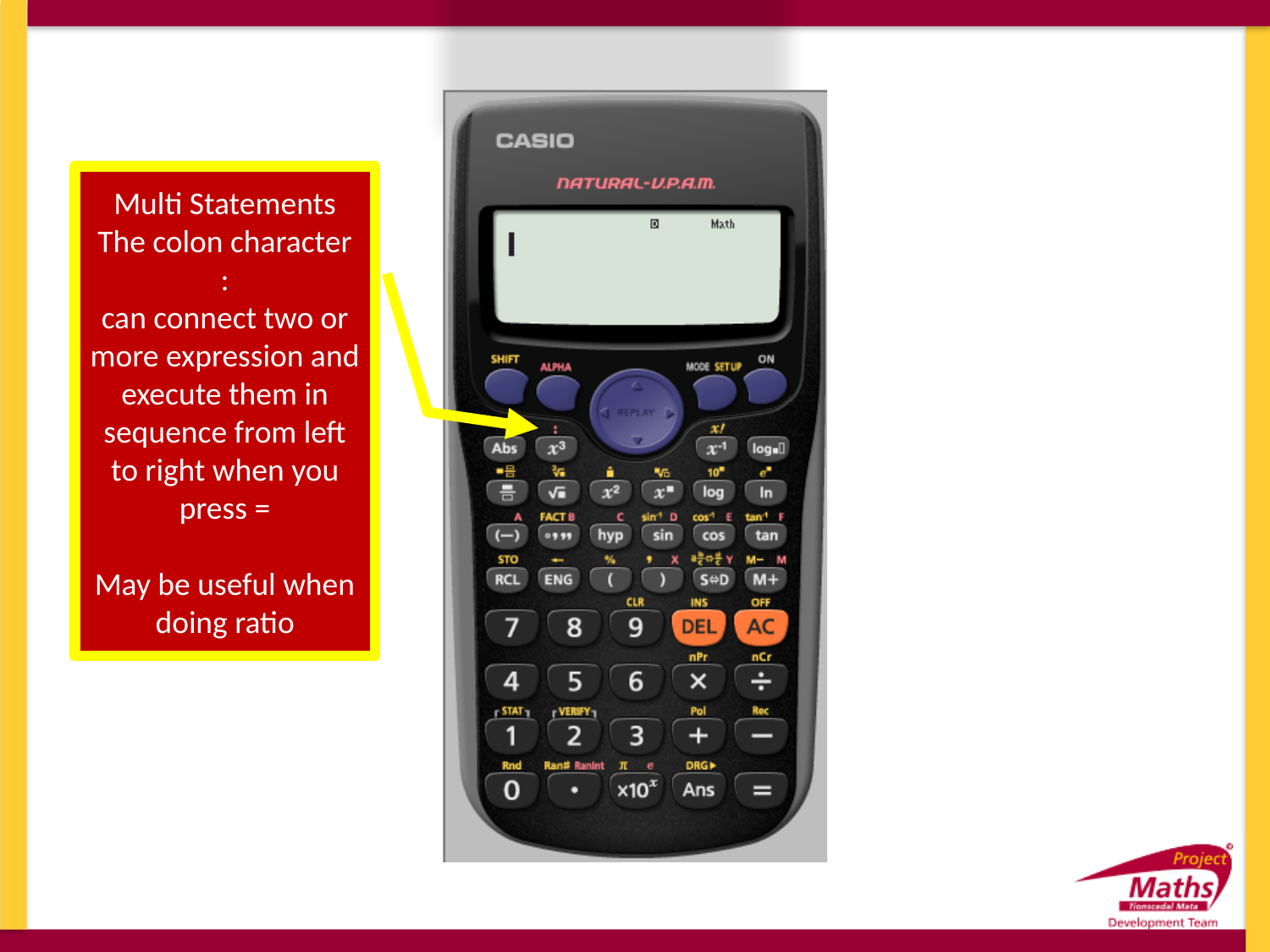

Multi Statements
The colon character
 :
can connect two or more expression and execute them in sequence from left to right when you press =

May be useful when doing ratio